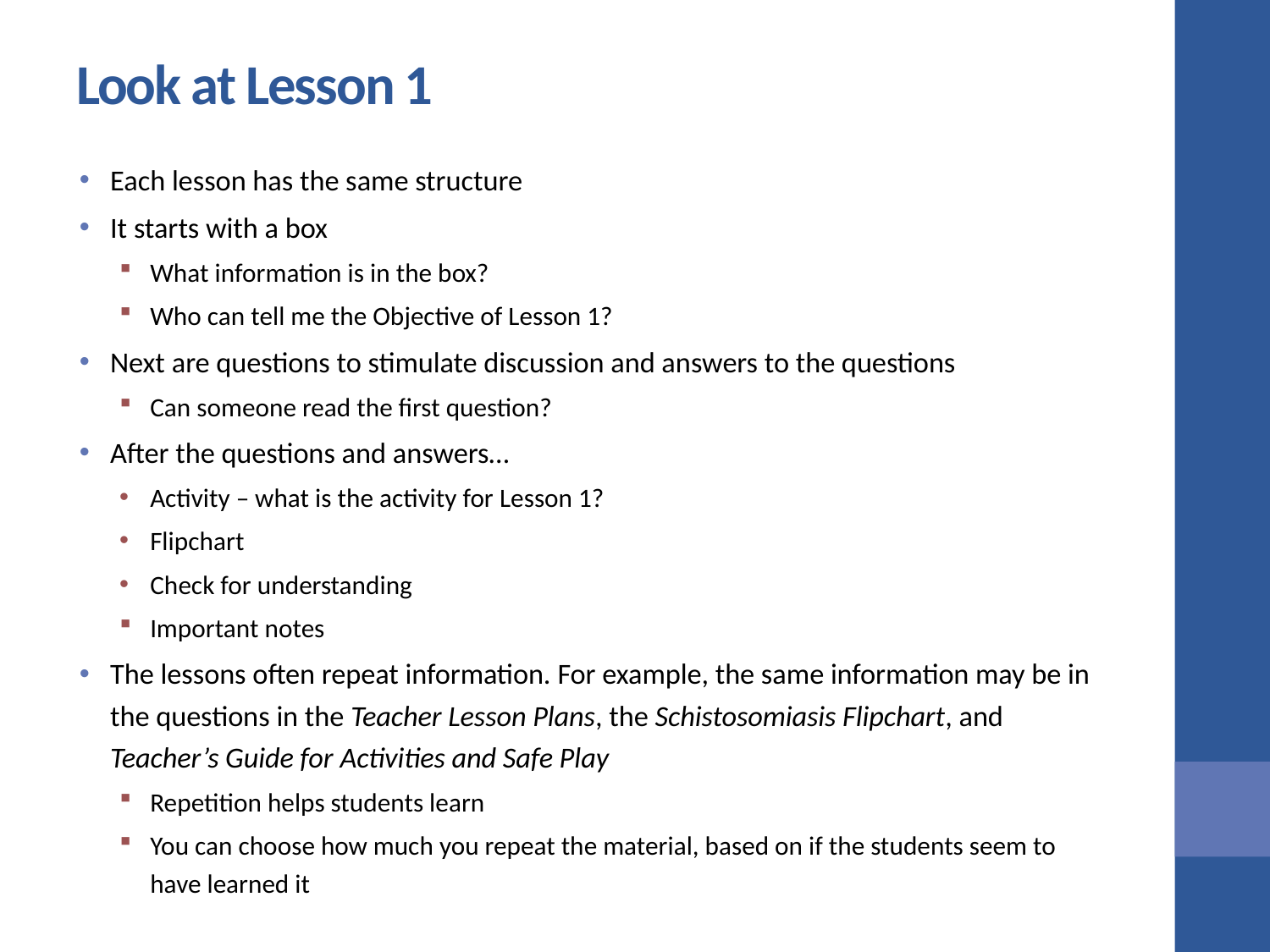

# Look at Lesson 1
Each lesson has the same structure
It starts with a box
What information is in the box?
Who can tell me the Objective of Lesson 1?
Next are questions to stimulate discussion and answers to the questions
Can someone read the first question?
After the questions and answers…
Activity – what is the activity for Lesson 1?
Flipchart
Check for understanding
Important notes
The lessons often repeat information. For example, the same information may be in the questions in the Teacher Lesson Plans, the Schistosomiasis Flipchart, and Teacher’s Guide for Activities and Safe Play
Repetition helps students learn
You can choose how much you repeat the material, based on if the students seem to have learned it